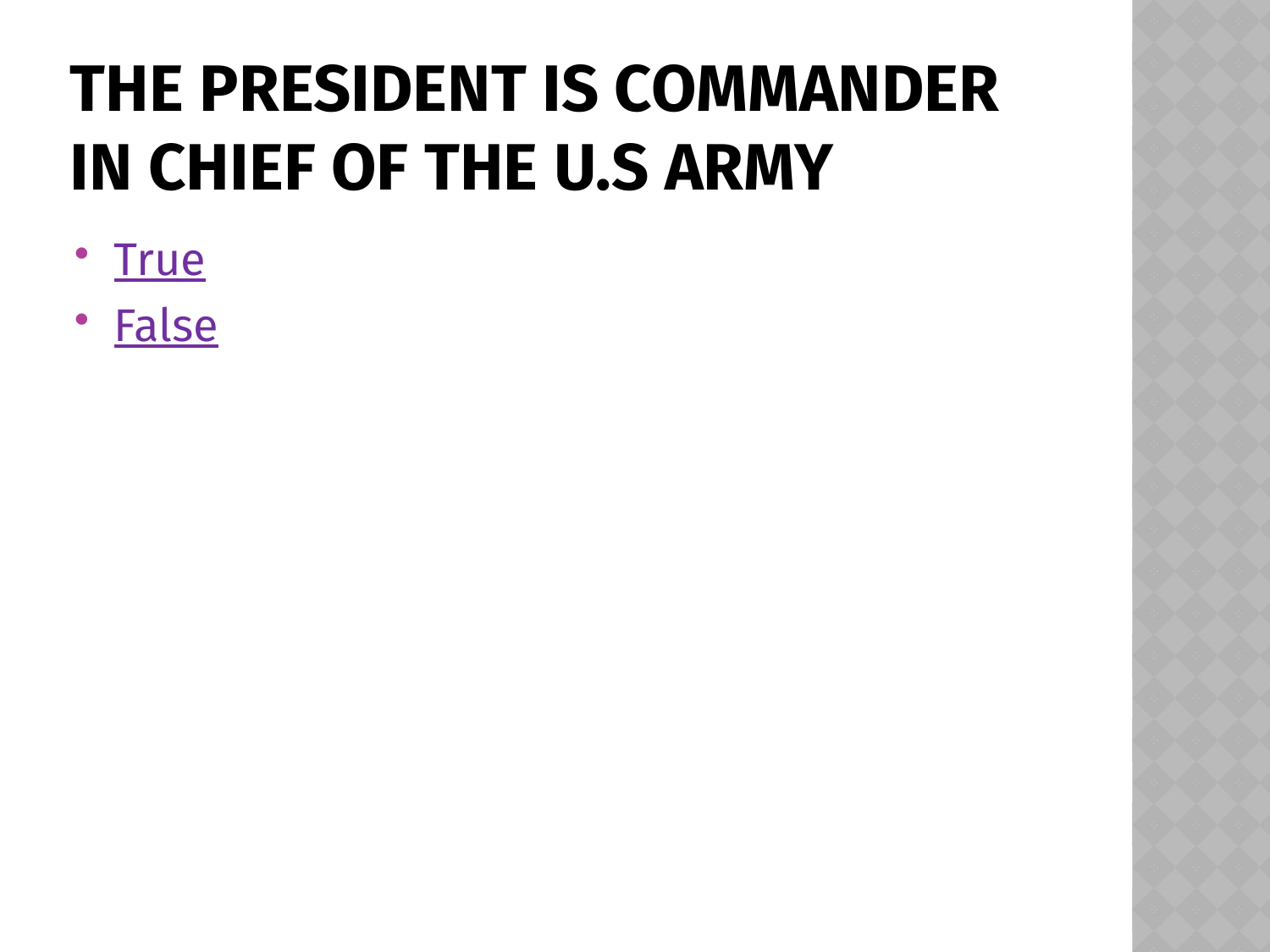

# The president is commander in chief of the U.S army
True
False